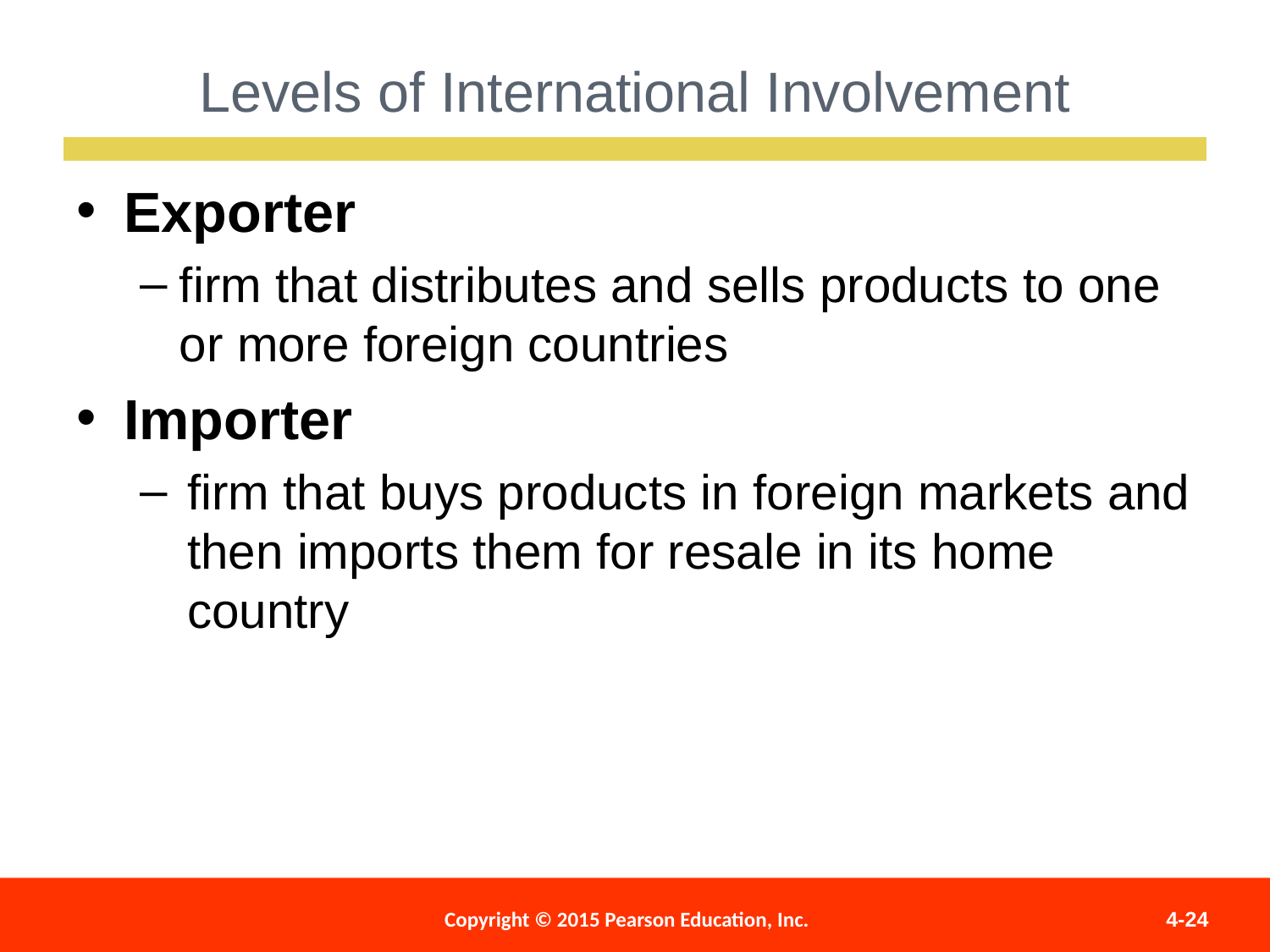

Levels of International Involvement
Exporter
firm that distributes and sells products to one or more foreign countries
Importer
firm that buys products in foreign markets and then imports them for resale in its home country